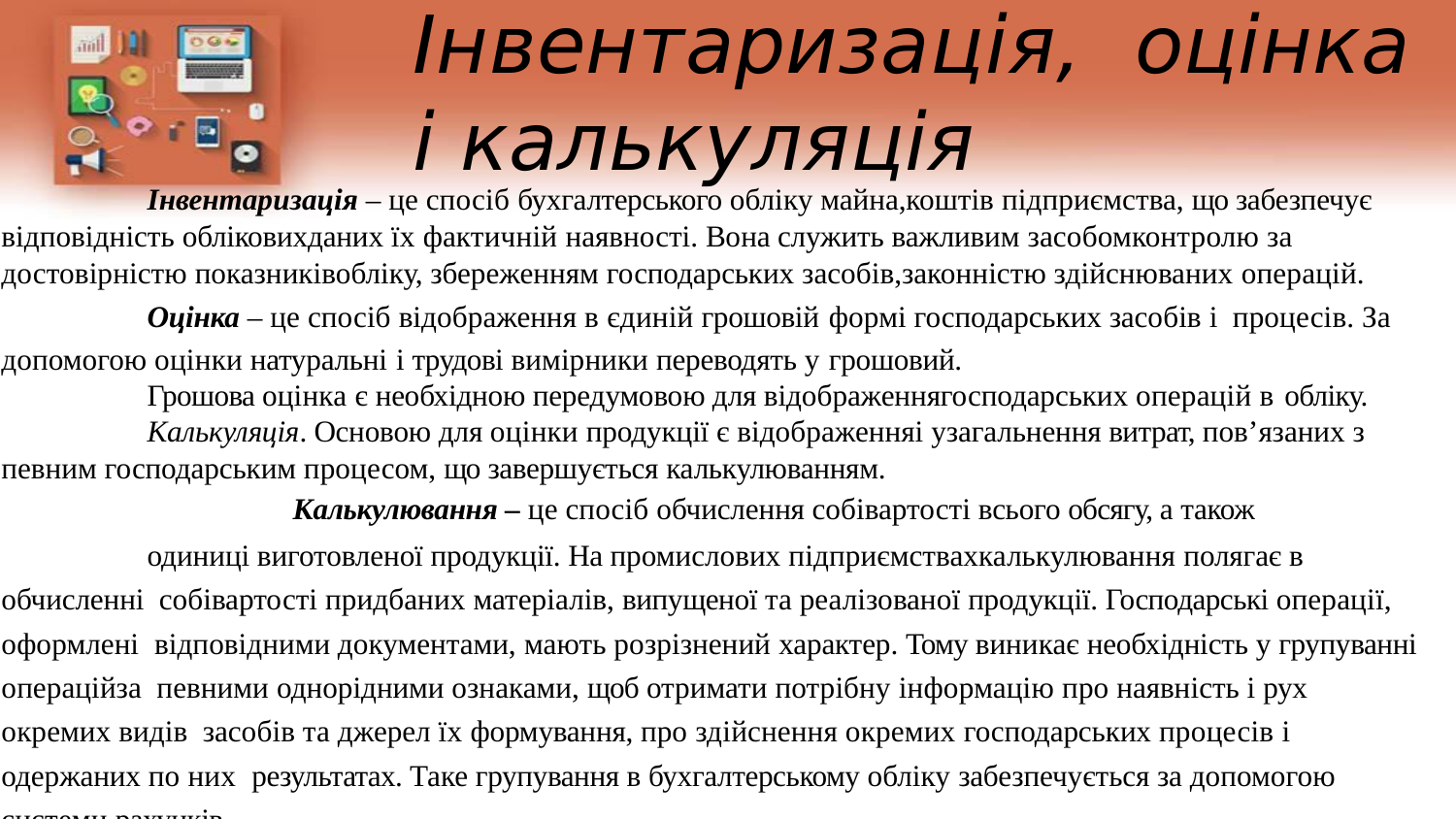

# Інвентаризація,  оцінка і калькуляція
Інвентаризація – це спосіб бухгалтерського обліку майна,коштів підприємства, що забезпечує  відповідність обліковихданих їх фактичній наявності. Вона служить важливим засобомконтролю за  достовірністю показниківобліку, збереженням господарських засобів,законністю здійснюваних операцій.
Оцінка – це спосіб відображення в єдиній грошовій формі господарських засобів і  процесів. За допомогою оцінки натуральні і трудові вимірники переводять у грошовий.
Грошова оцінка є необхідною передумовою для відображеннягосподарських операцій в обліку.
Калькуляція. Основою для оцінки продукції є відображенняі узагальнення витрат, пов’язаних з  певним господарським процесом, що завершується калькулюванням.
Калькулювання – це спосіб обчислення собівартості всього обсягу, а також
одиниці виготовленої продукції. На промислових підприємствахкалькулювання полягає в обчисленні  собівартості придбаних матеріалів, випущеної та реалізованої продукції. Господарські операції, оформлені  відповідними документами, мають розрізнений характер. Тому виникає необхідність у групуванні операційза  певними однорідними ознаками, щоб отримати потрібну інформацію про наявність і рух окремих видів  засобів та джерел їх формування, про здійснення окремих господарських процесів і одержаних по них  результатах. Таке групування в бухгалтерському обліку забезпечується за допомогою системи рахунків.